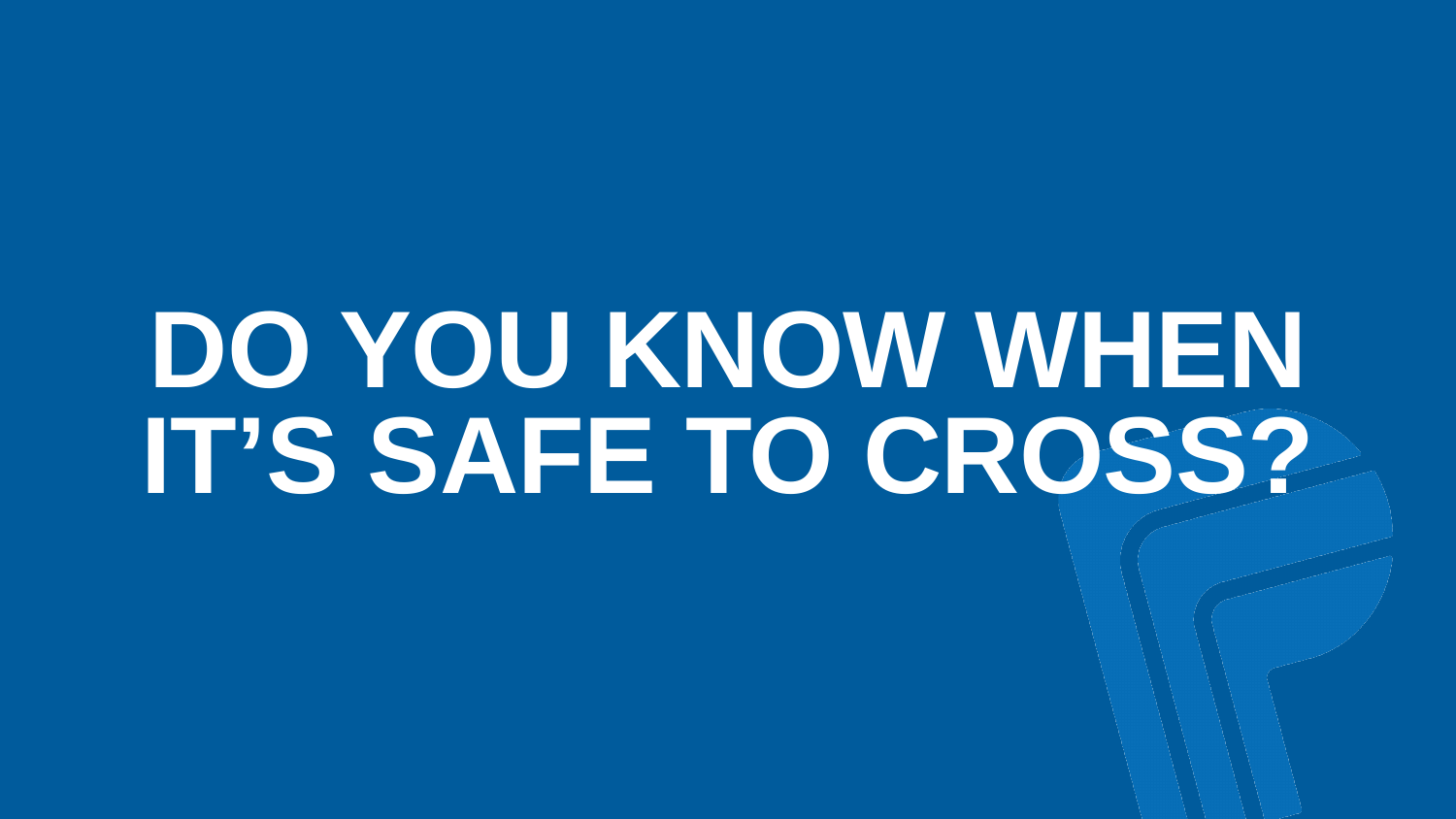

# DO YOU KNOW WHEN IT’S SAFE TO CROSS?